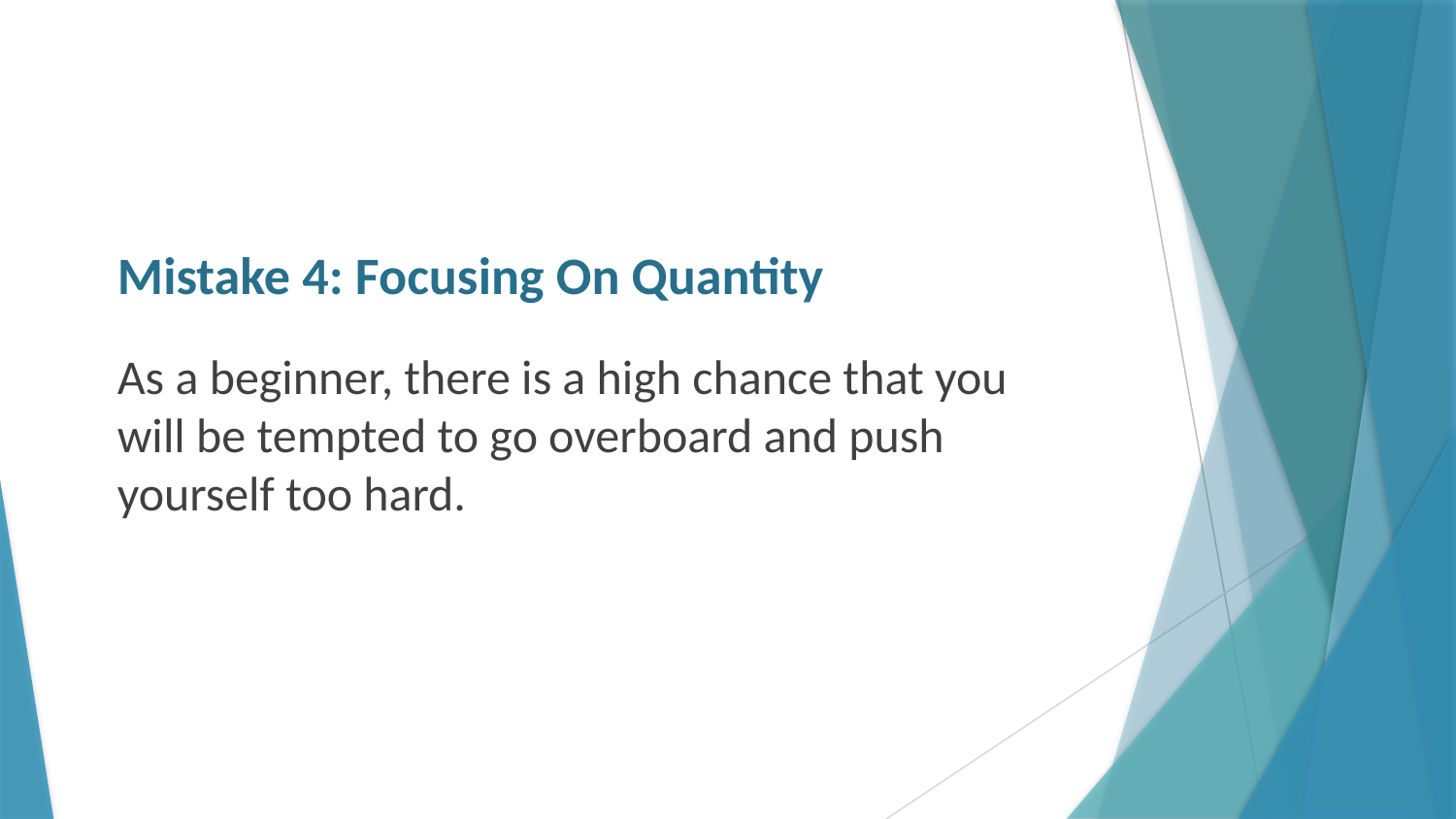

# Mistake 4: Focusing On Quantity
As a beginner, there is a high chance that you will be tempted to go overboard and push yourself too hard.